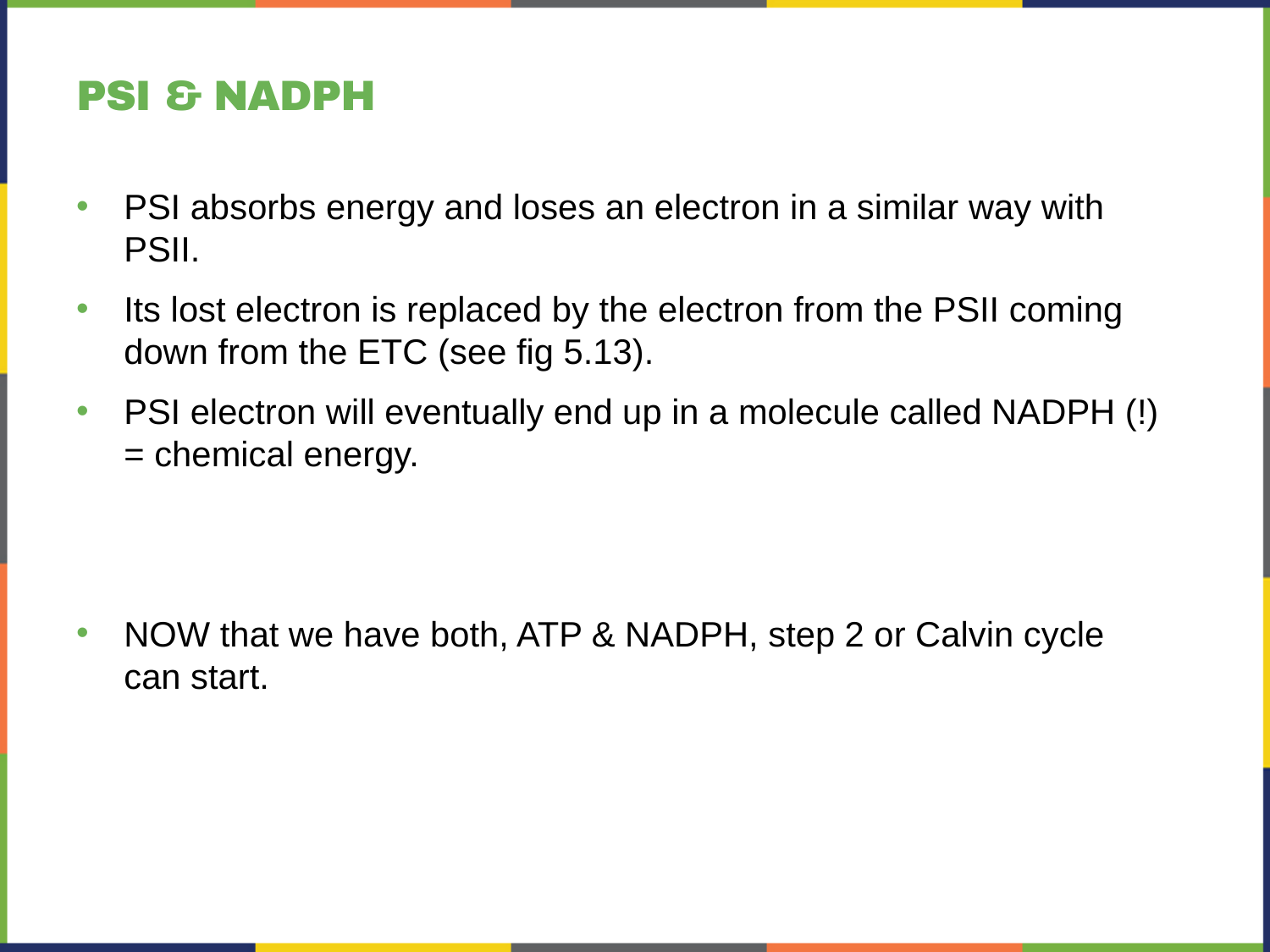

# PSI & NADPH
PSI absorbs energy and loses an electron in a similar way with PSII.
Its lost electron is replaced by the electron from the PSII coming down from the ETC (see fig 5.13).
PSI electron will eventually end up in a molecule called NADPH (!) = chemical energy.

NOW that we have both, ATP & NADPH, step 2 or Calvin cycle can start.